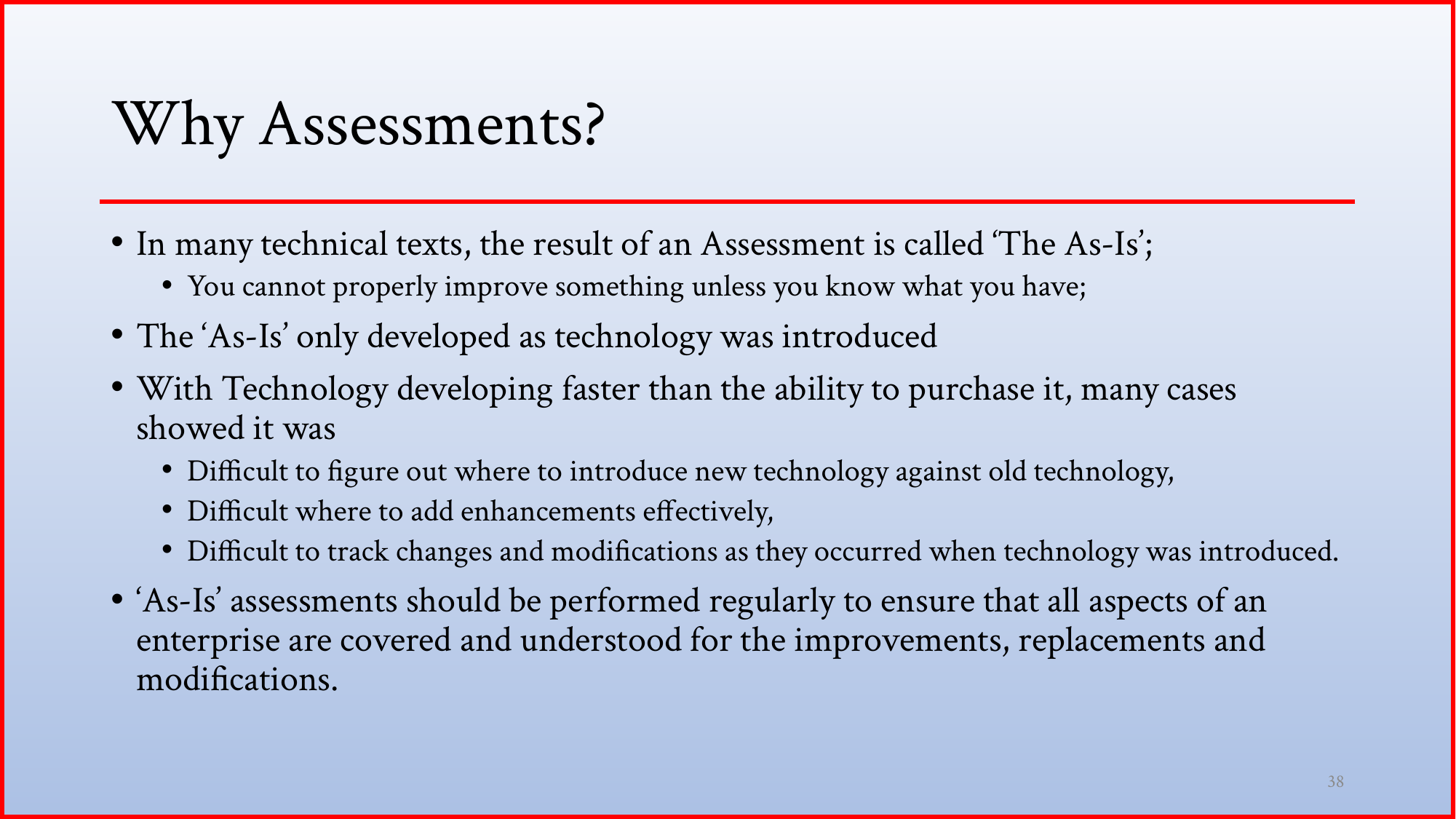

# Why Assessments?
In many technical texts, the result of an Assessment is called ‘The As-Is’;
You cannot properly improve something unless you know what you have;
The ‘As-Is’ only developed as technology was introduced
With Technology developing faster than the ability to purchase it, many cases showed it was
Difficult to figure out where to introduce new technology against old technology,
Difficult where to add enhancements effectively,
Difficult to track changes and modifications as they occurred when technology was introduced.
‘As-Is’ assessments should be performed regularly to ensure that all aspects of an enterprise are covered and understood for the improvements, replacements and modifications.
38